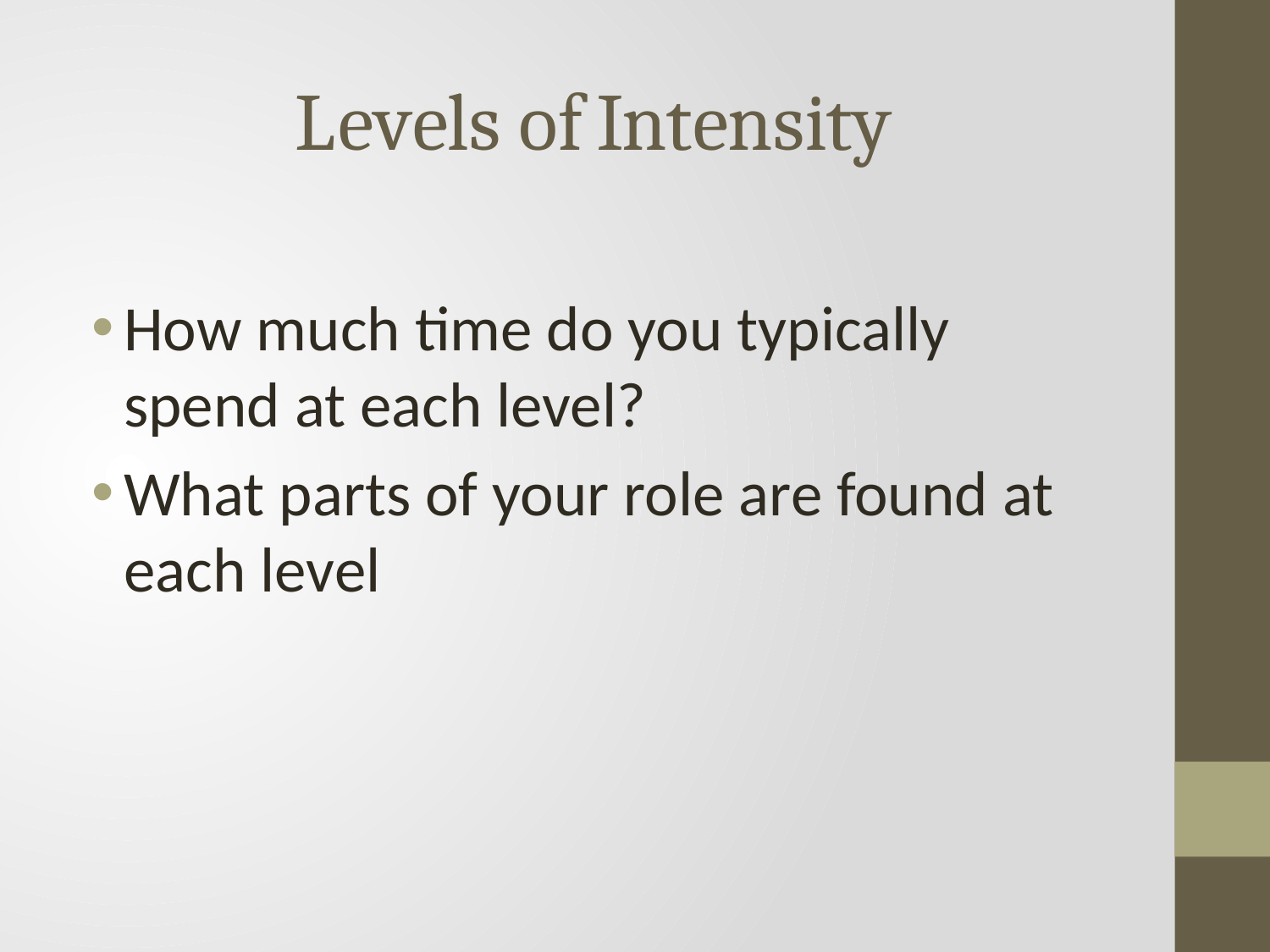

# Levels of Intensity

How much time do you typically spend at each level?
What parts of your role are found at each level